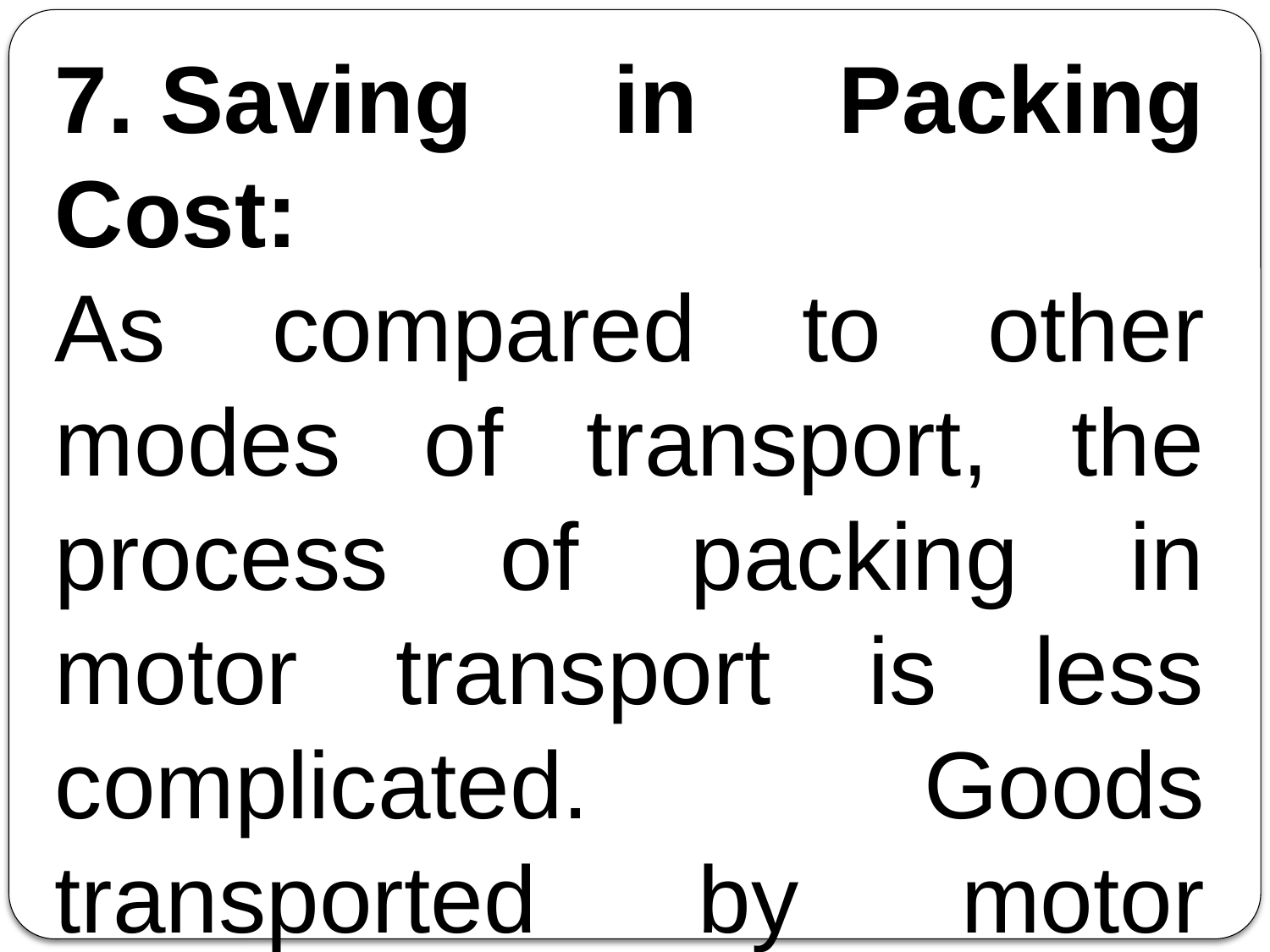

7. Saving in Packing Cost:
As compared to other modes of transport, the process of packing in motor transport is less complicated. Goods transported by motor transport require less packing or no packing in several cases.